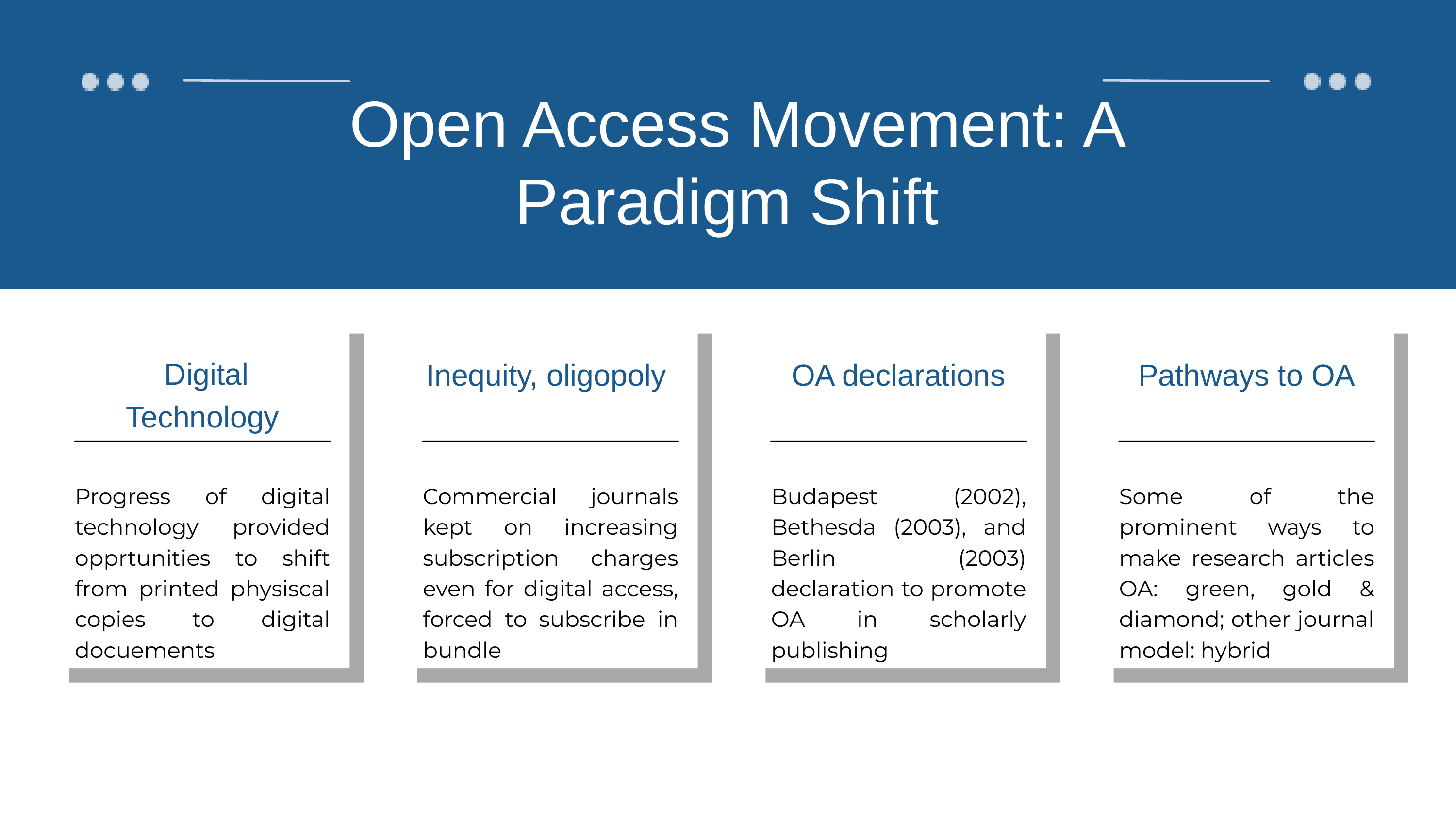

Open Access Movement: A Paradigm Shift

 Digital
Technology
Inequity, oligopoly
OA declarations
Pathways to OA

Progress of digital technology provided opprtunities to shift from printed physiscal copies to digital docuements
Commercial journals kept on increasing subscription charges even for digital access, forced to subscribe in bundle
Budapest (2002), Bethesda (2003), and Berlin (2003) declaration to promote OA in scholarly publishing

Some of the prominent ways to make research articles OA: green, gold & diamond; other journal model: hybrid